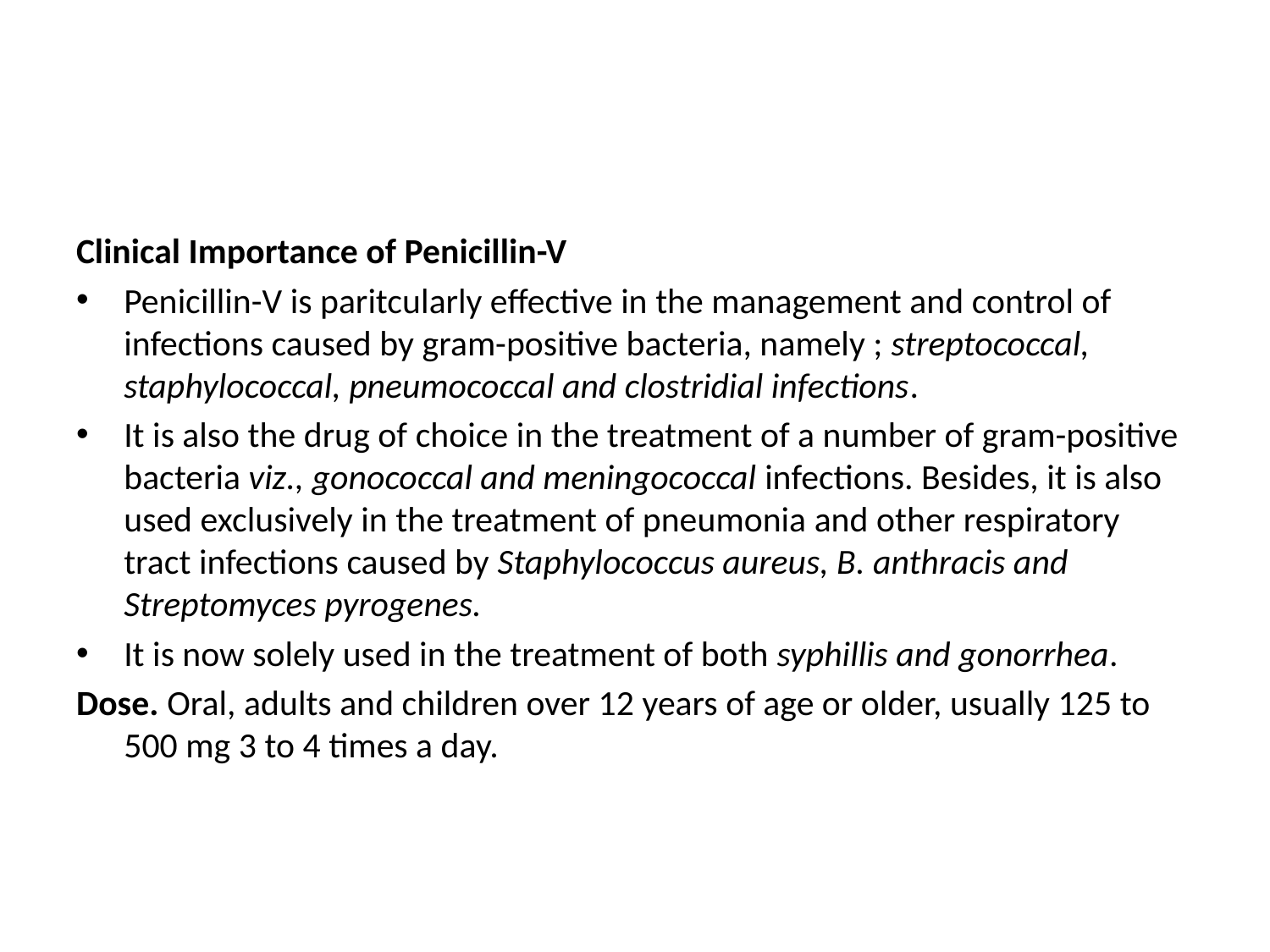

#
Clinical Importance of Penicillin-V
Penicillin-V is paritcularly effective in the management and control of infections caused by gram-positive bacteria, namely ; streptococcal, staphylococcal, pneumococcal and clostridial infections.
It is also the drug of choice in the treatment of a number of gram-positive bacteria viz., gonococcal and meningococcal infections. Besides, it is also used exclusively in the treatment of pneumonia and other respiratory tract infections caused by Staphylococcus aureus, B. anthracis and Streptomyces pyrogenes.
It is now solely used in the treatment of both syphillis and gonorrhea.
Dose. Oral, adults and children over 12 years of age or older, usually 125 to 500 mg 3 to 4 times a day.